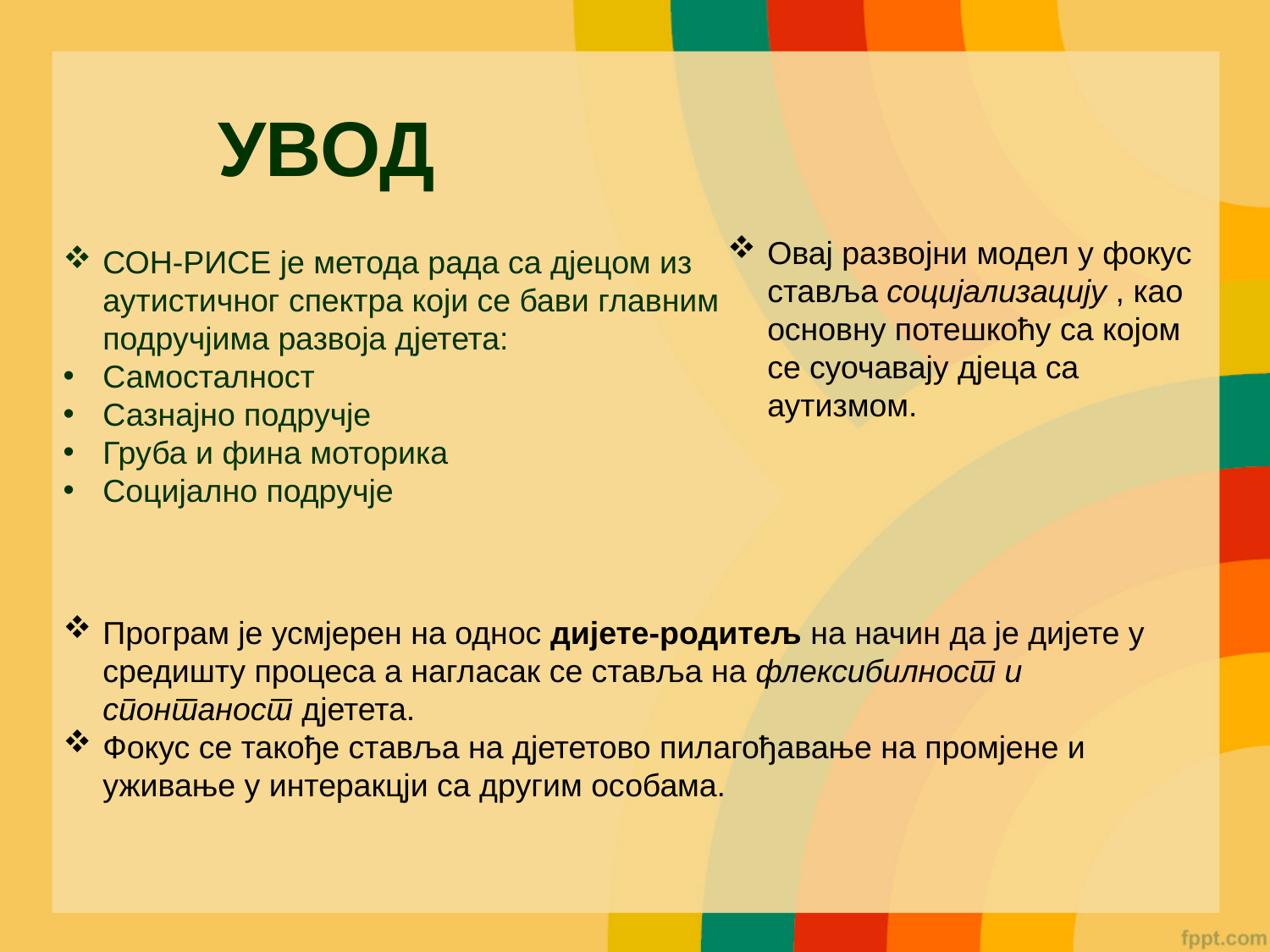

# УВОД
Овај развојни модел у фокус ставља социјализацију , као основну потешкоћу са којом се суочавају дјеца са аутизмом.
СОН-РИСЕ је метода рада са дјецом из аутистичног спектра који се бави главним подручјима развоја дјетета:
Самосталност
Сазнајно подручје
Груба и фина моторика
Социјално подручје
Програм је усмјерен на однос дијете-родитељ на начин да је дијете у средишту процеса а нагласак се ставља на флексибилност и спонтаност дјетета.
Фокус се такође ставља на дјететово пилагођавање на промјене и уживање у интеракцји са другим особама.